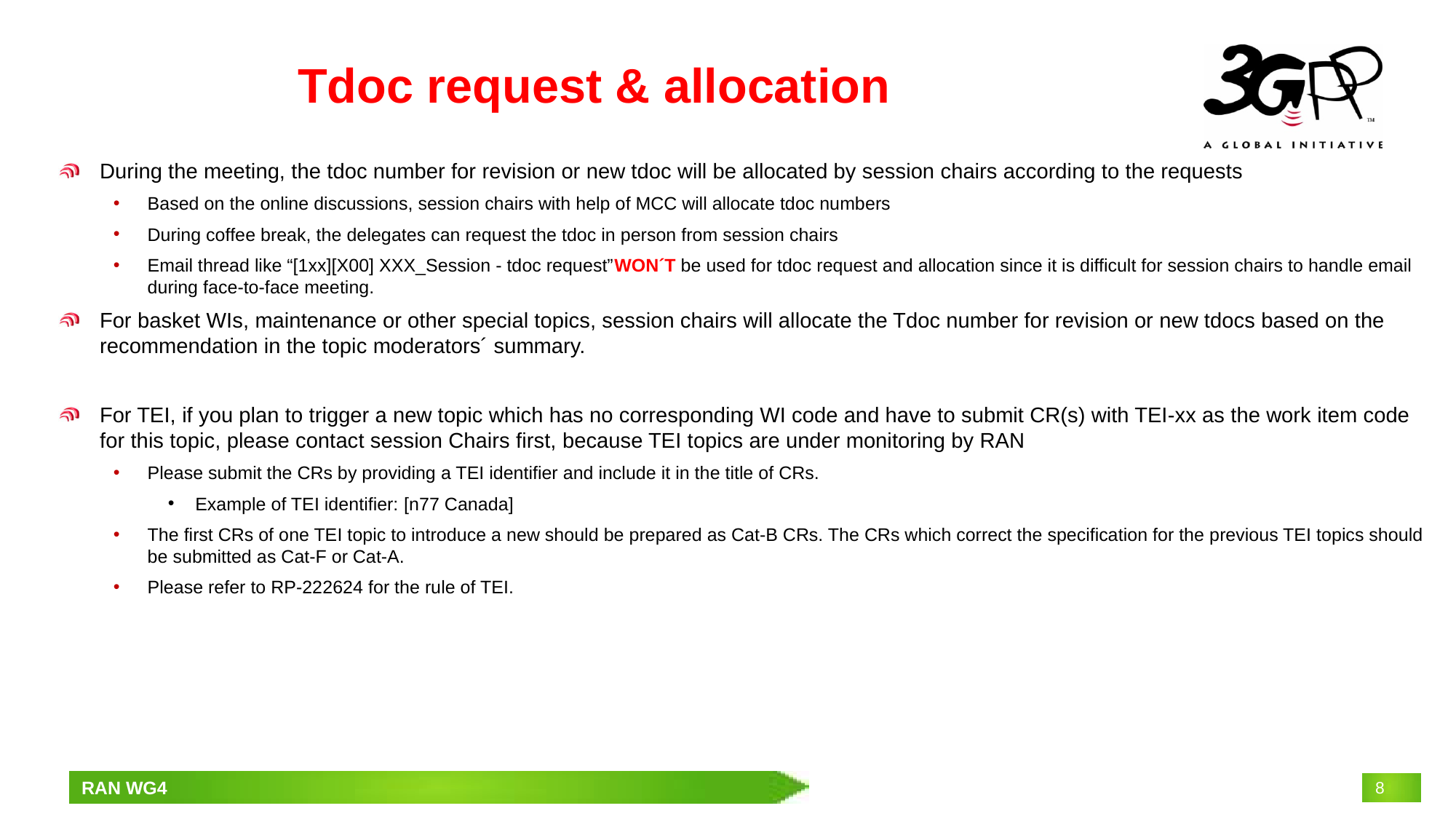

# Tdoc request & allocation
During the meeting, the tdoc number for revision or new tdoc will be allocated by session chairs according to the requests
Based on the online discussions, session chairs with help of MCC will allocate tdoc numbers
During coffee break, the delegates can request the tdoc in person from session chairs
Email thread like “[1xx][X00] XXX_Session - tdoc request”WON´T be used for tdoc request and allocation since it is difficult for session chairs to handle email during face-to-face meeting.
For basket WIs, maintenance or other special topics, session chairs will allocate the Tdoc number for revision or new tdocs based on the recommendation in the topic moderators´ summary.

For TEI, if you plan to trigger a new topic which has no corresponding WI code and have to submit CR(s) with TEI-xx as the work item code for this topic, please contact session Chairs first, because TEI topics are under monitoring by RAN
Please submit the CRs by providing a TEI identifier and include it in the title of CRs.
Example of TEI identifier: [n77 Canada]
The first CRs of one TEI topic to introduce a new should be prepared as Cat-B CRs. The CRs which correct the specification for the previous TEI topics should be submitted as Cat-F or Cat-A.
Please refer to RP-222624 for the rule of TEI.